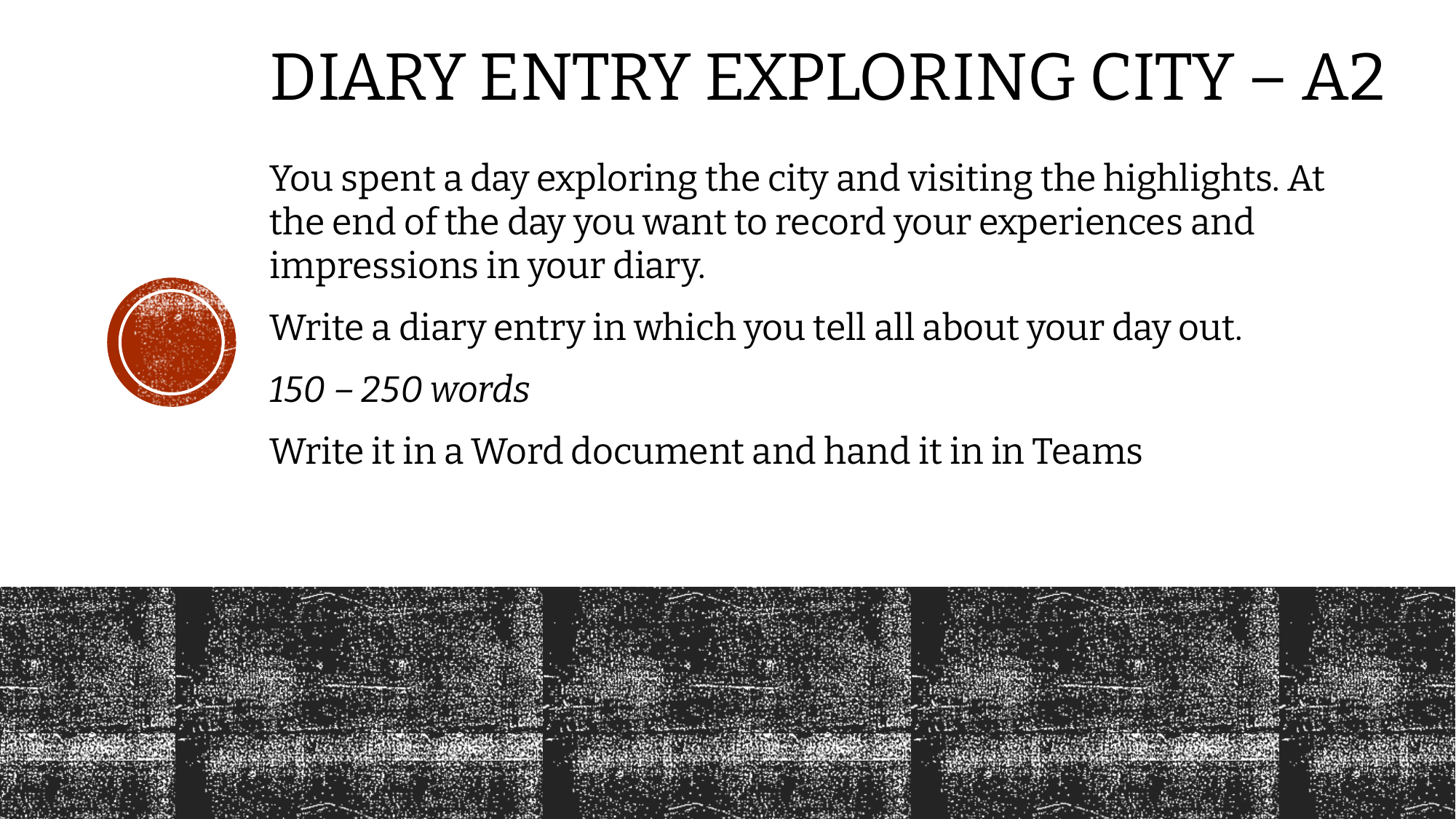

# Diary entry exploring city – A2
You spent a day exploring the city and visiting the highlights. At the end of the day you want to record your experiences and impressions in your diary.
Write a diary entry in which you tell all about your day out.
150 – 250 words
Write it in a Word document and hand it in in Teams